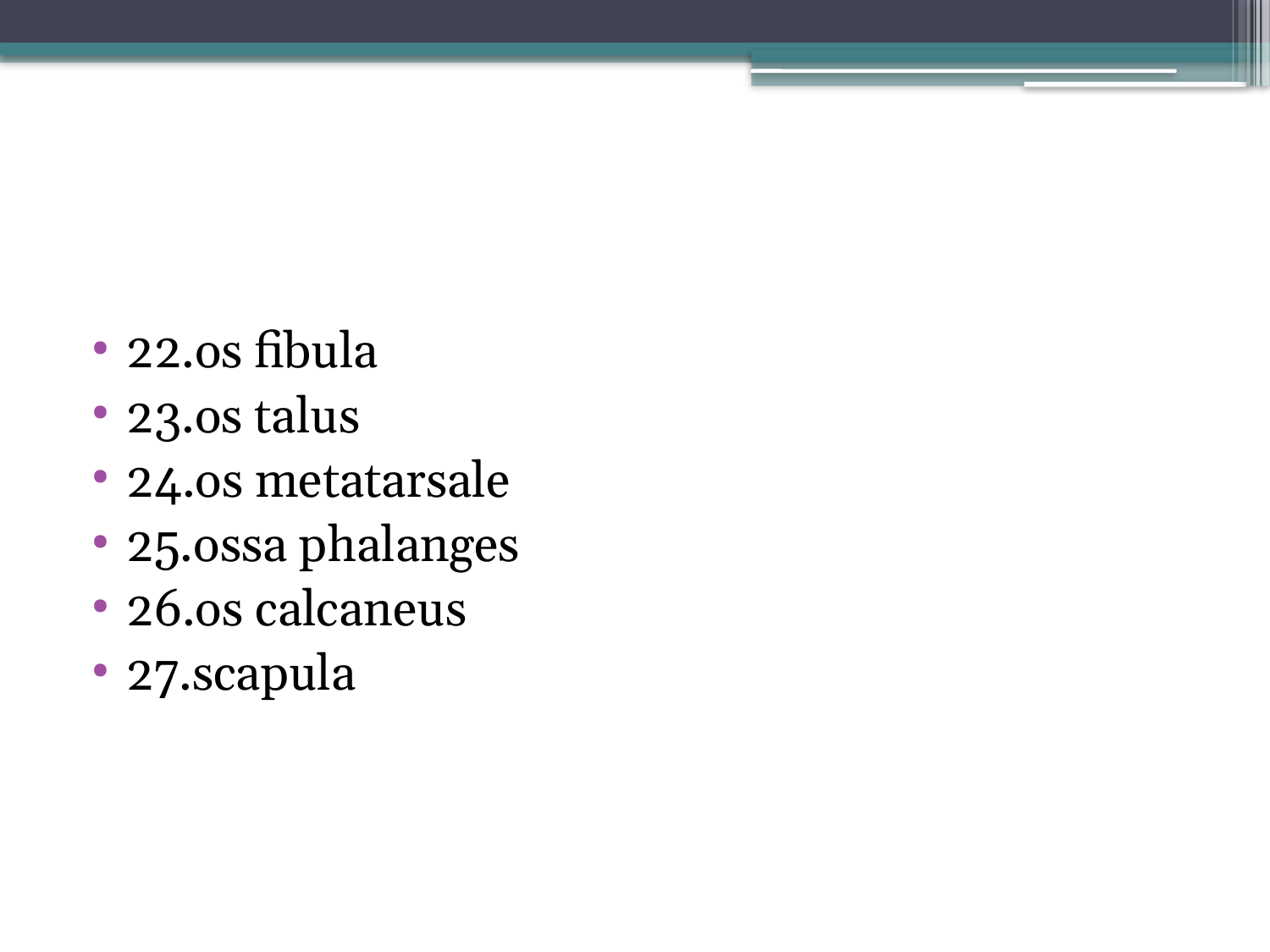

#
22.os fibula
23.os talus
24.os metatarsale
25.ossa phalanges
26.os calcaneus
27.scapula